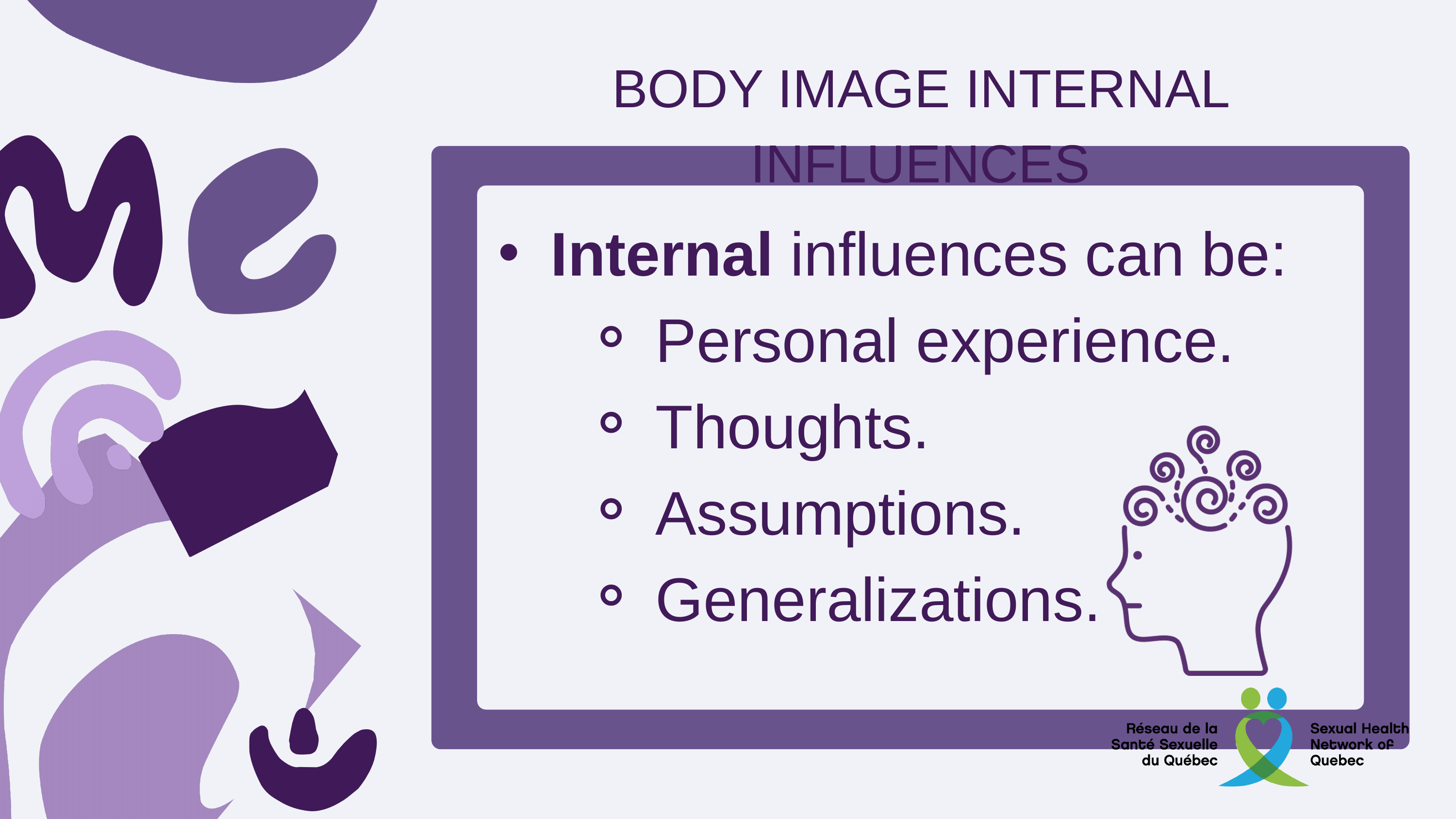

BODY IMAGE INTERNAL INFLUENCES

Internal influences can be:
Personal experience.
Thoughts.
Assumptions.
Generalizations.